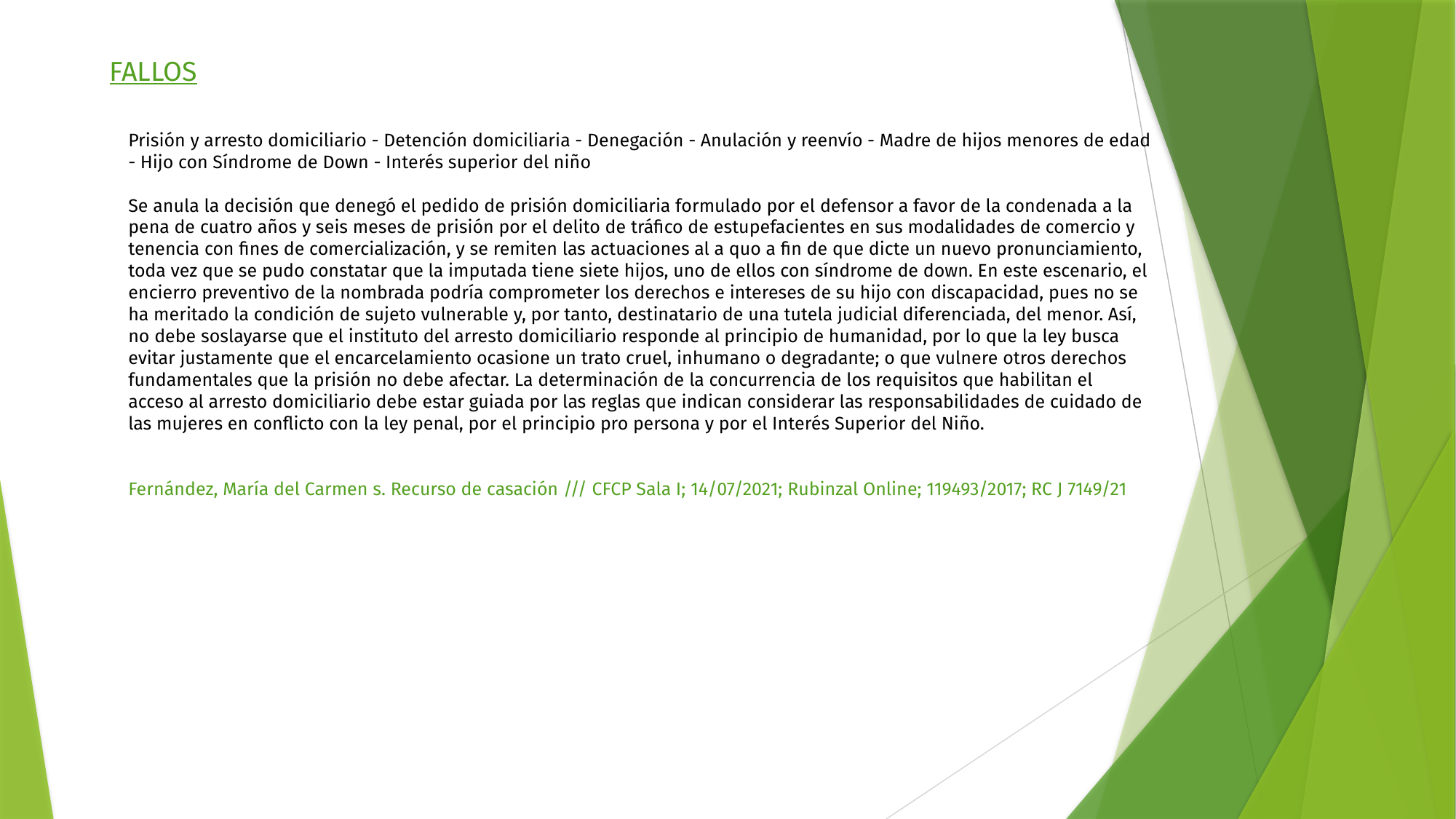

FALLOS
Prisión y arresto domiciliario - Detención domiciliaria - Denegación - Anulación y reenvío - Madre de hijos menores de edad - Hijo con Síndrome de Down - Interés superior del niño

Se anula la decisión que denegó el pedido de prisión domiciliaria formulado por el defensor a favor de la condenada a la pena de cuatro años y seis meses de prisión por el delito de tráfico de estupefacientes en sus modalidades de comercio y tenencia con fines de comercialización, y se remiten las actuaciones al a quo a fin de que dicte un nuevo pronunciamiento, toda vez que se pudo constatar que la imputada tiene siete hijos, uno de ellos con síndrome de down. En este escenario, el encierro preventivo de la nombrada podría comprometer los derechos e intereses de su hijo con discapacidad, pues no se ha meritado la condición de sujeto vulnerable y, por tanto, destinatario de una tutela judicial diferenciada, del menor. Así, no debe soslayarse que el instituto del arresto domiciliario responde al principio de humanidad, por lo que la ley busca evitar justamente que el encarcelamiento ocasione un trato cruel, inhumano o degradante; o que vulnere otros derechos fundamentales que la prisión no debe afectar. La determinación de la concurrencia de los requisitos que habilitan el acceso al arresto domiciliario debe estar guiada por las reglas que indican considerar las responsabilidades de cuidado de las mujeres en conflicto con la ley penal, por el principio pro persona y por el Interés Superior del Niño.

Fernández, María del Carmen s. Recurso de casación /// CFCP Sala I; 14/07/2021; Rubinzal Online; 119493/2017; RC J 7149/21